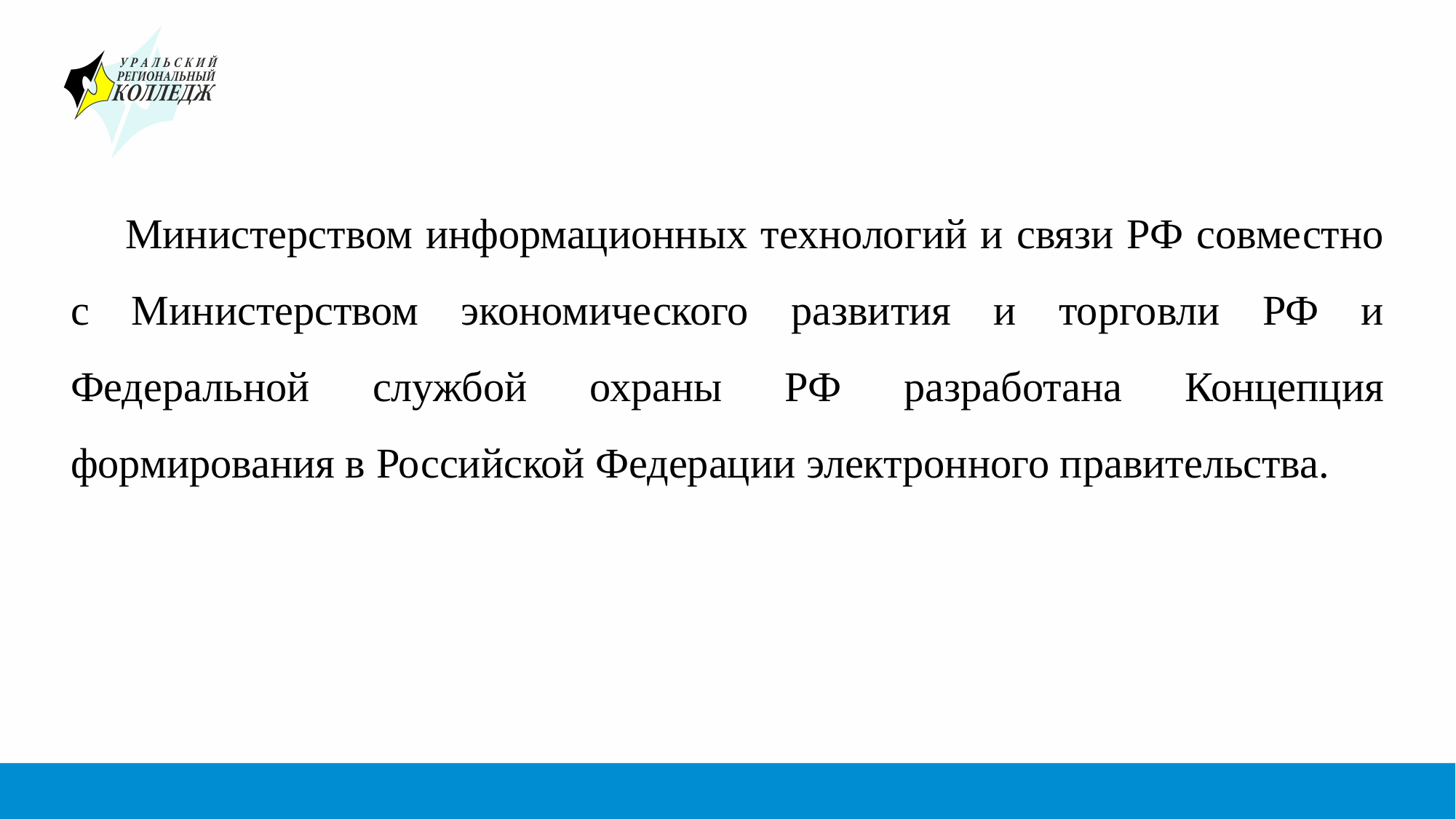

#
Министерством информационных технологий и связи РФ совместно с Министерством экономического развития и торговли РФ и Федеральной службой охраны РФ разработана Концепция формирования в Российской Федерации электронного правительства.